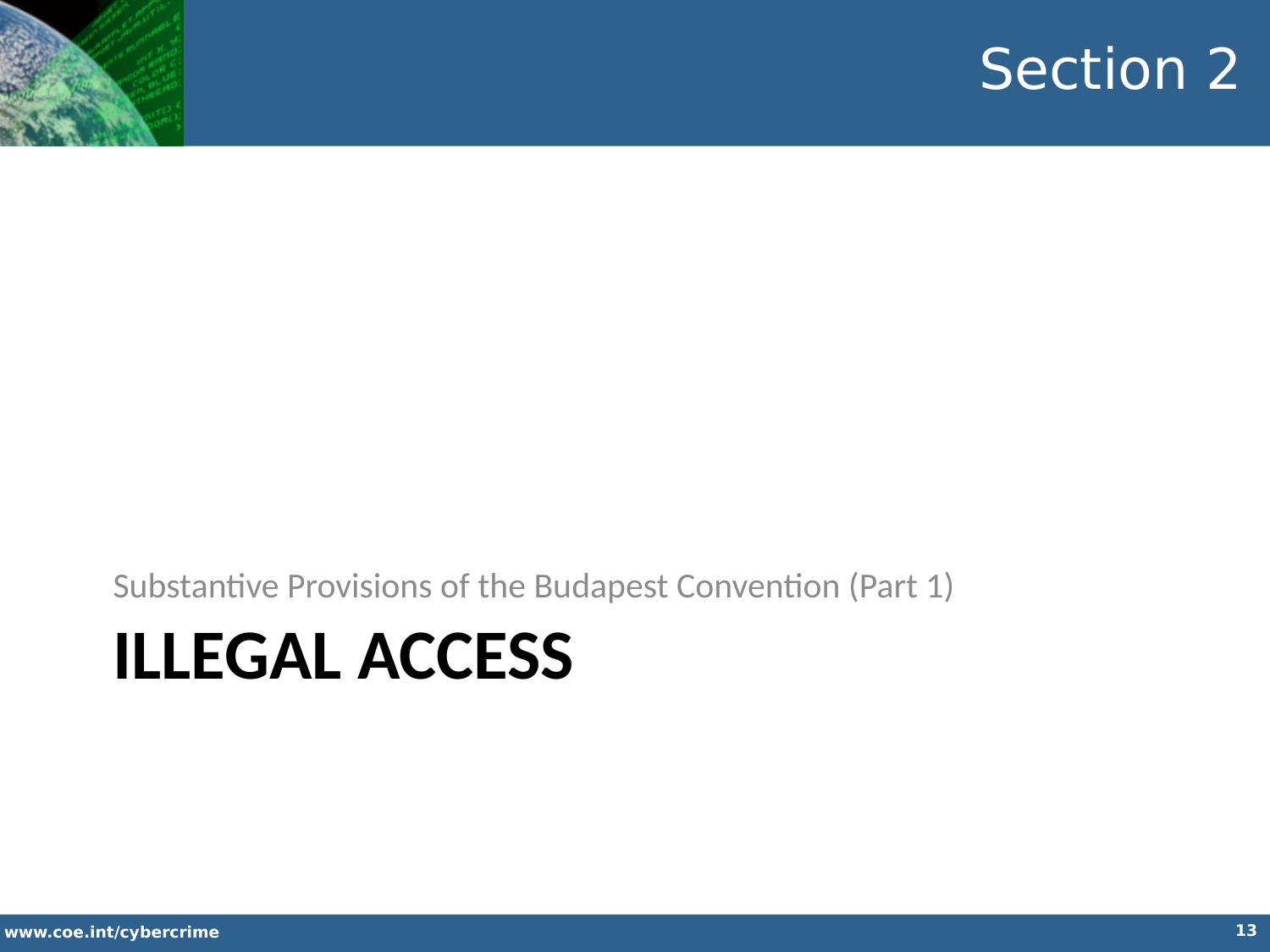

Section 2
Substantive Provisions of the Budapest Convention (Part 1)
# ILLEGAL ACCESS